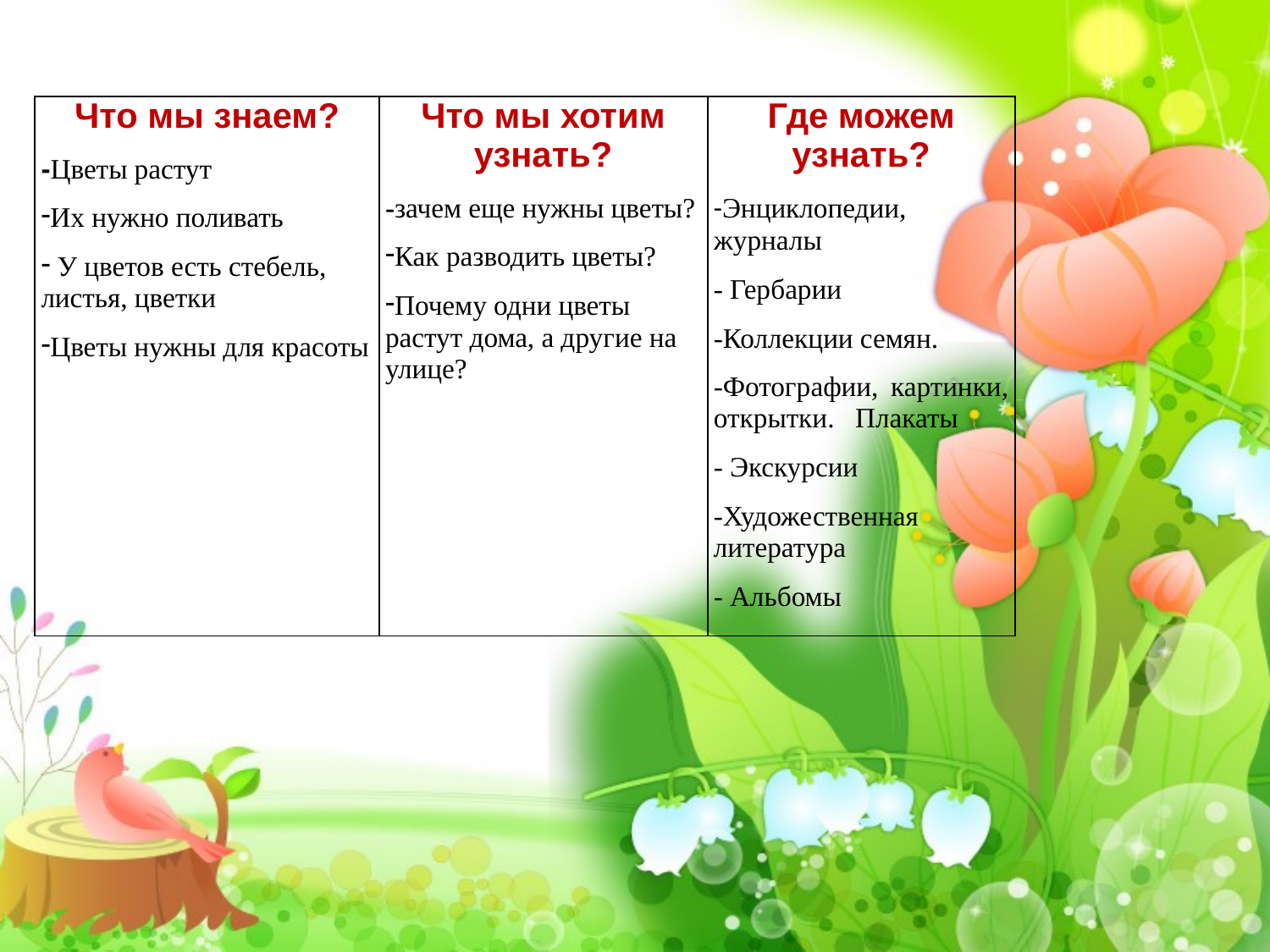

| Что мы знаем? -Цветы растут Их нужно поливать У цветов есть стебель, листья, цветки Цветы нужны для красоты | Что мы хотим узнать? -зачем еще нужны цветы? Как разводить цветы? Почему одни цветы растут дома, а другие на улице? | Где можем узнать? -Энциклопедии, журналы - Гербарии -Коллекции семян. -Фотографии, картинки, открытки. Плакаты - Экскурсии -Художественная литература - Альбомы |
| --- | --- | --- |